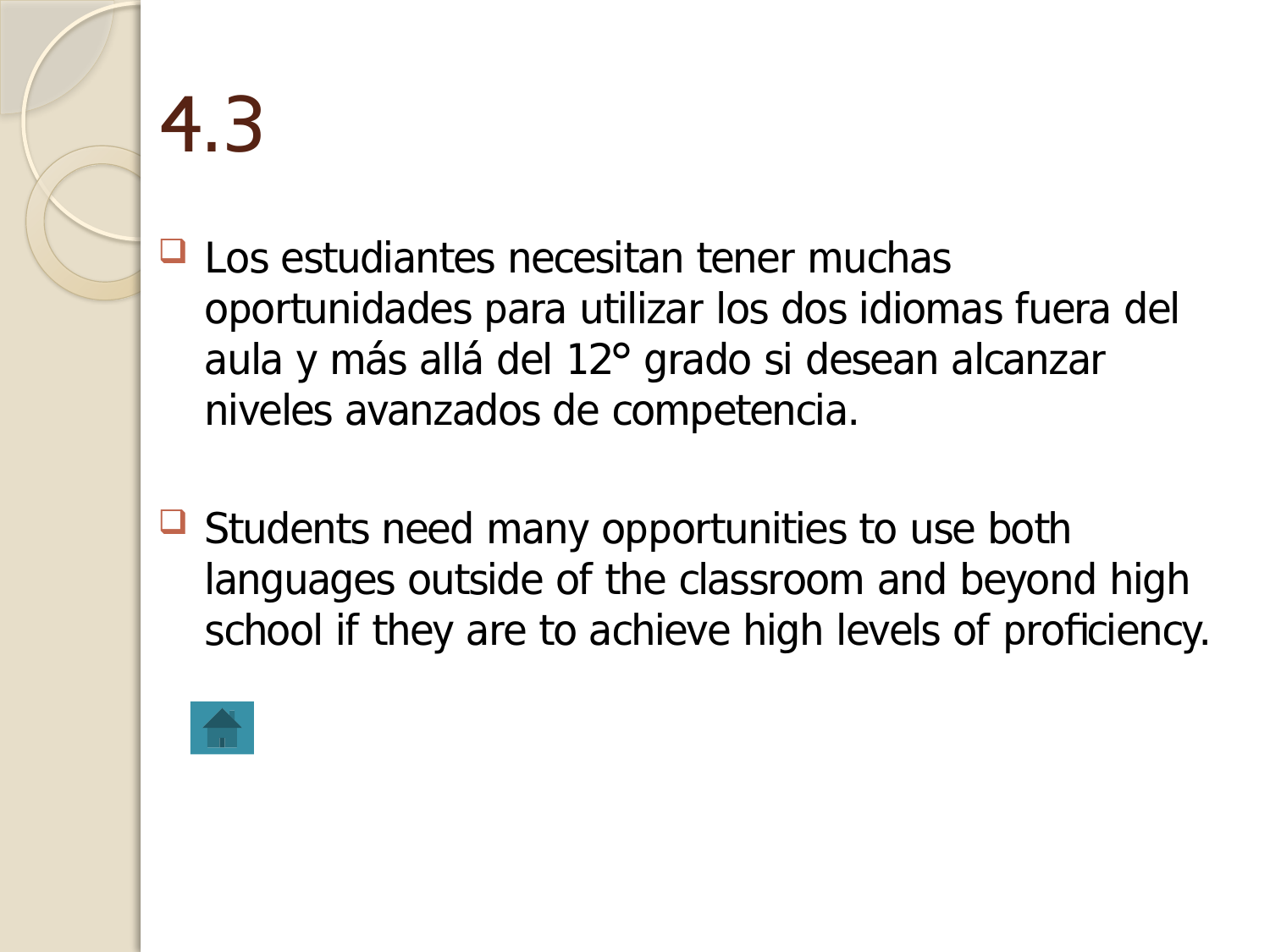

# 4.3
Los estudiantes necesitan tener muchas oportunidades para utilizar los dos idiomas fuera del aula y más allá del 12° grado si desean alcanzar niveles avanzados de competencia.

Students need many opportunities to use both languages outside of the classroom and beyond high school if they are to achieve high levels of proficiency.